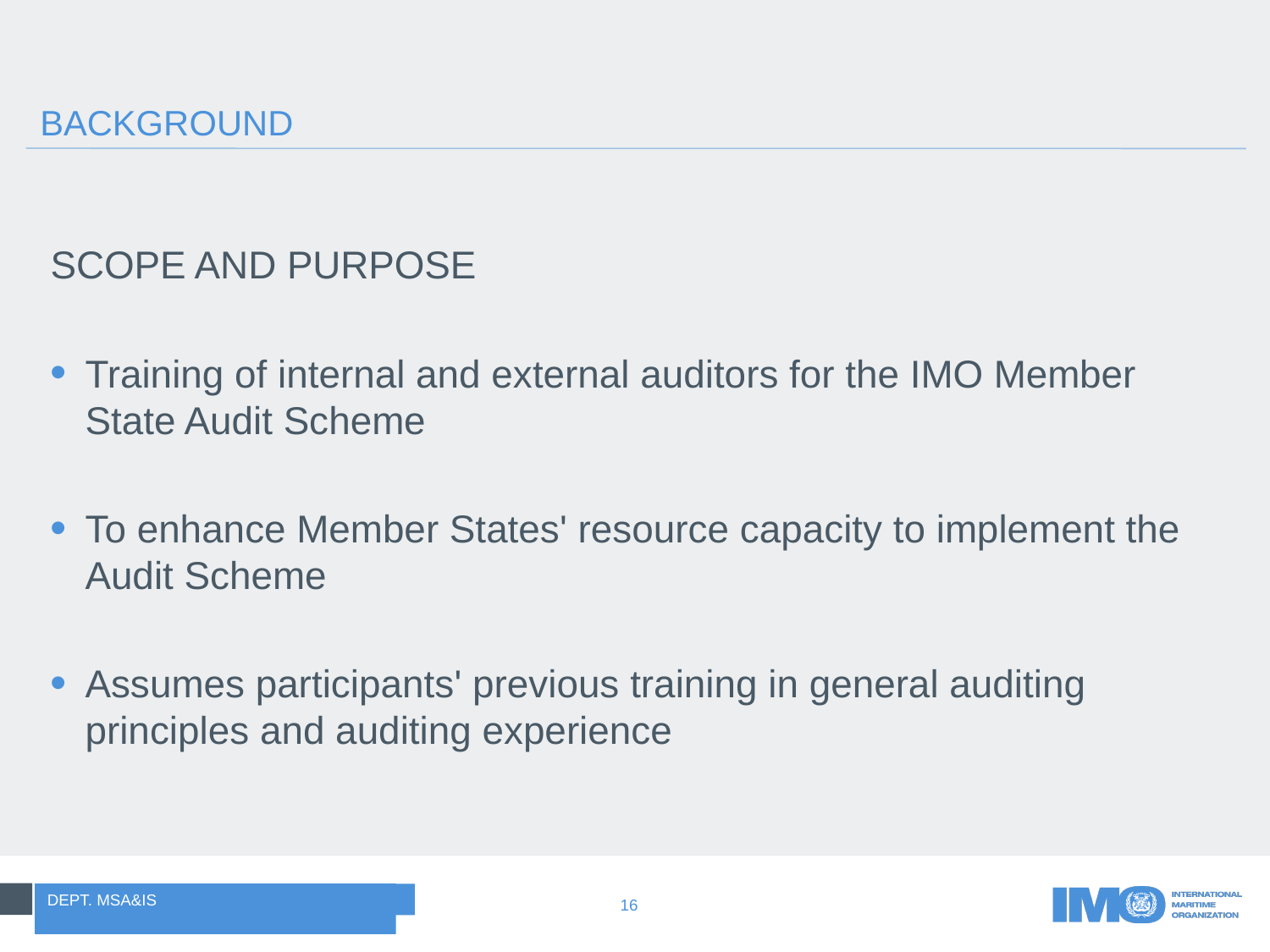

# BACKGROUND

SCOPE AND PURPOSE

Training of internal and external auditors for the IMO Member State Audit Scheme

To enhance Member States' resource capacity to implement the Audit Scheme

Assumes participants' previous training in general auditing principles and auditing experience